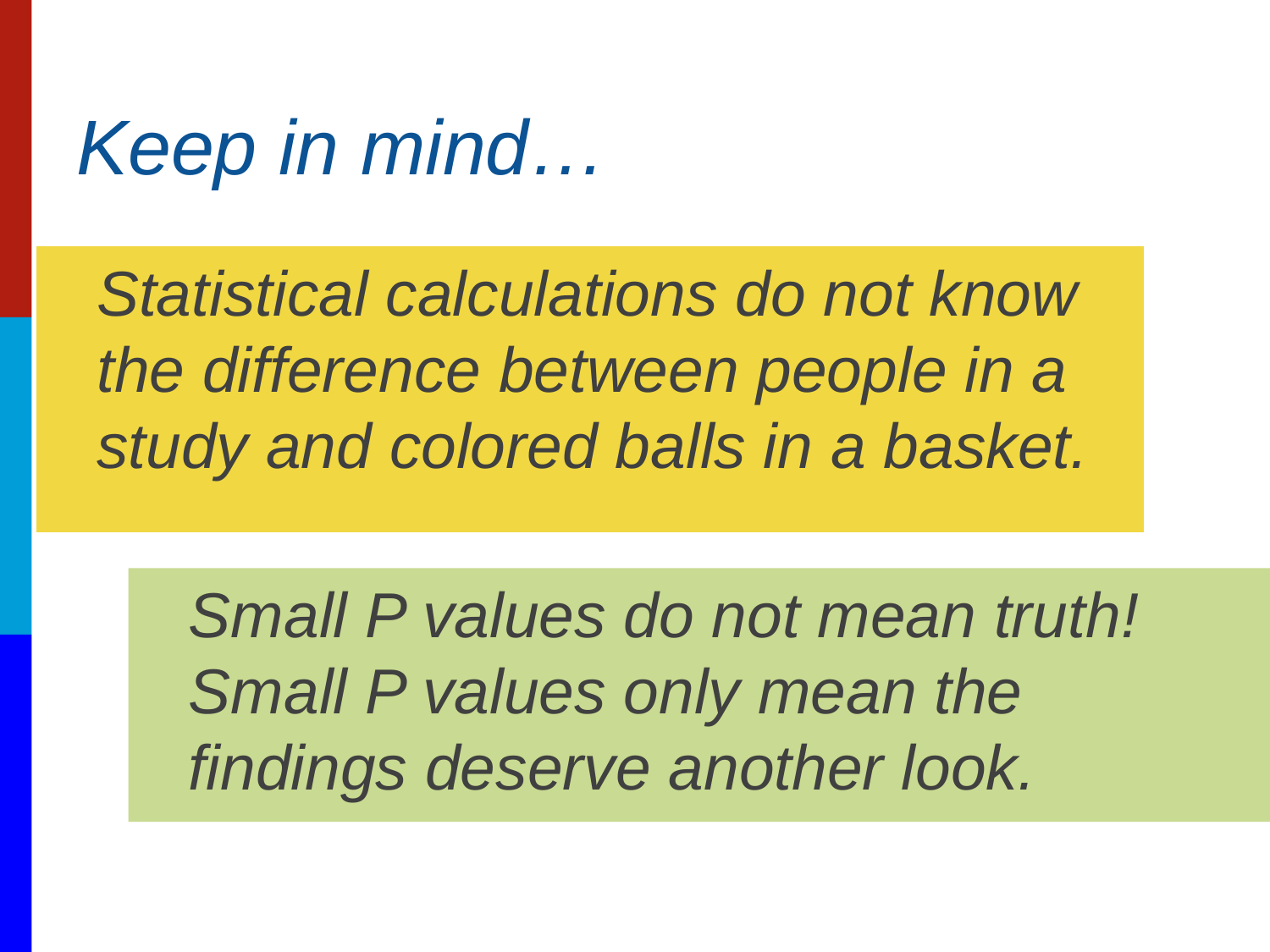

# Keep in mind…
Statistical calculations do not know the difference between people in a study and colored balls in a basket.
Small P values do not mean truth! Small P values only mean the findings deserve another look.